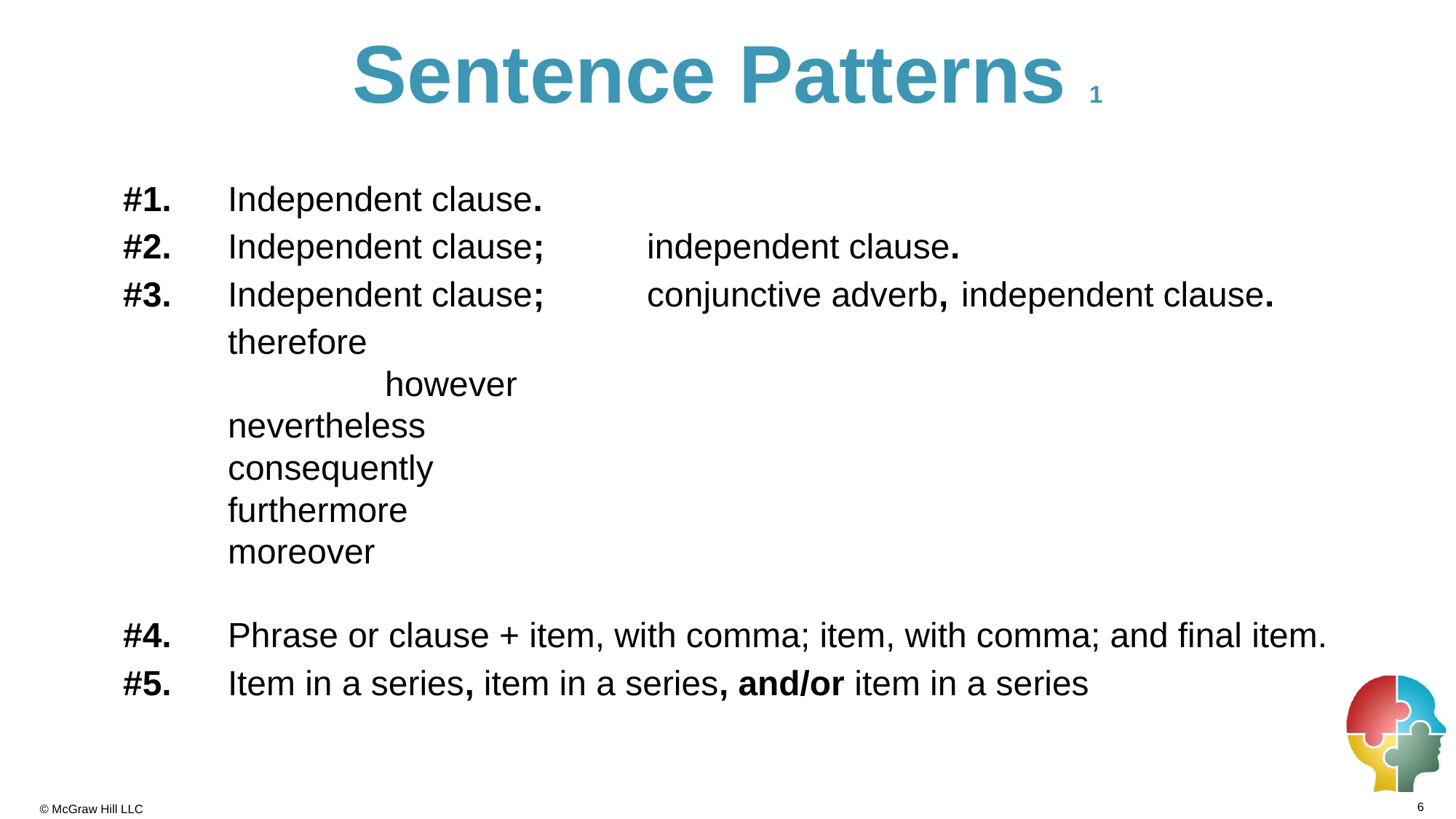

# Sentence Patterns 1
#1.  	Independent clause.
#2. 	Independent clause;	independent clause.
#3. 	Independent clause;	conjunctive adverb, 	independent clause.
					therefore
however
					nevertheless
					consequently
					furthermore
					moreover

#4. 	Phrase or clause + item, with comma; item, with comma; and final item.
#5. 	Item in a series, item in a series, and/or item in a series
6